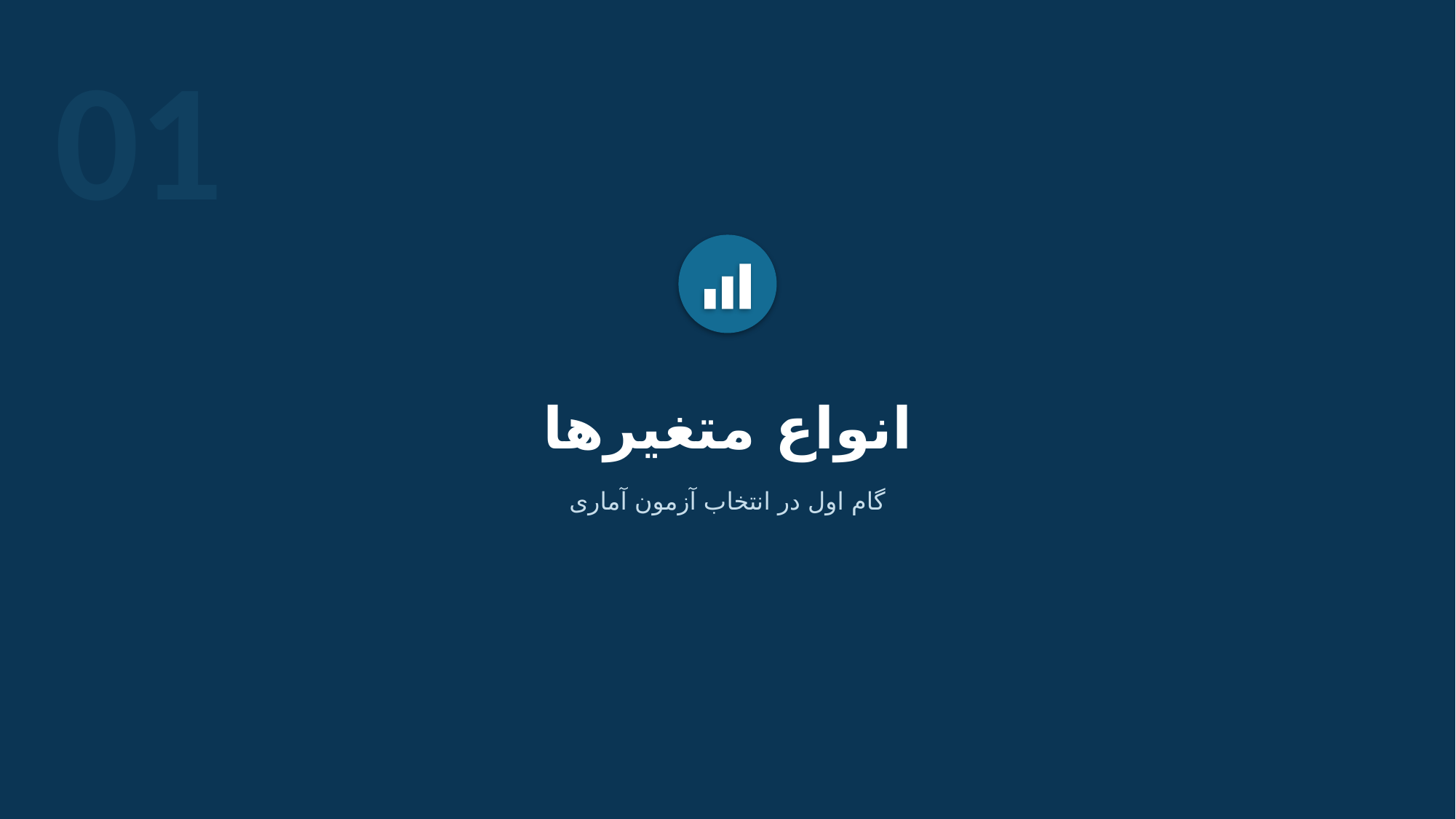

01

انواع متغیرها
گام اول در انتخاب آزمون آماری